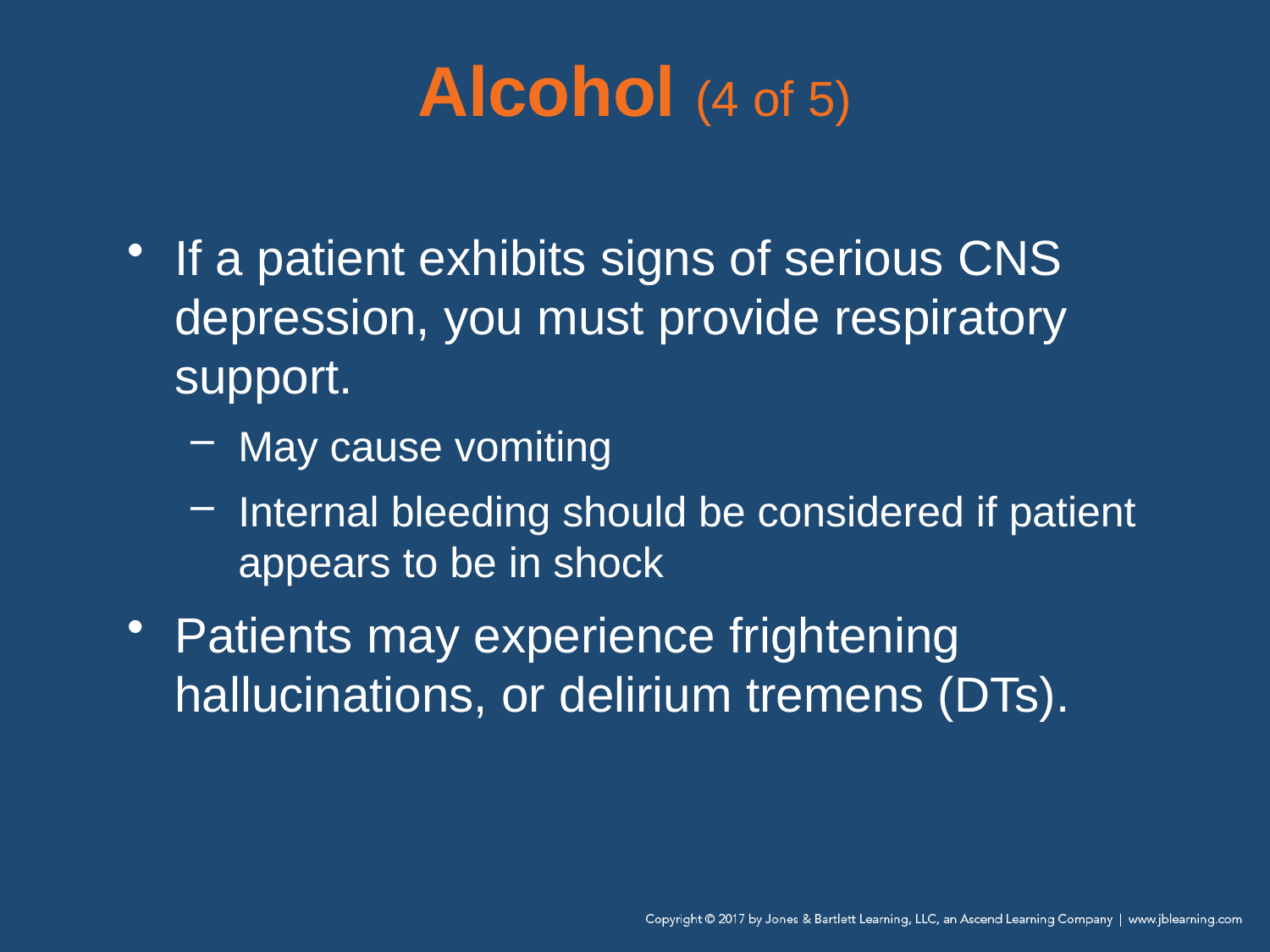

# Alcohol (4 of 5)
If a patient exhibits signs of serious CNS depression, you must provide respiratory support.
May cause vomiting
Internal bleeding should be considered if patient appears to be in shock
Patients may experience frightening hallucinations, or delirium tremens (DTs).